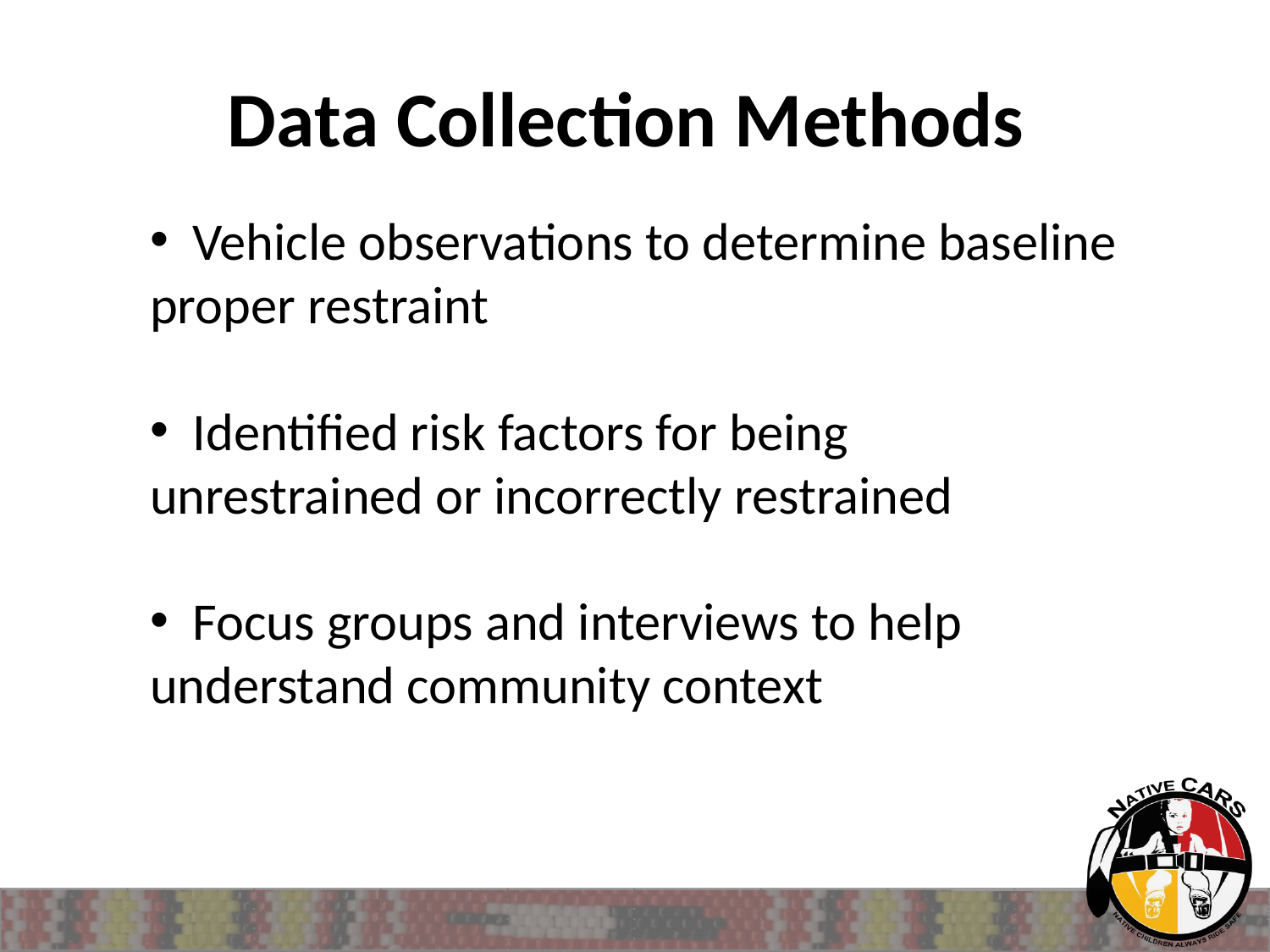

Data Collection Methods
  Vehicle observations to determine baseline proper restraint

  Identified risk factors for being unrestrained or incorrectly restrained

  Focus groups and interviews to help understand community context